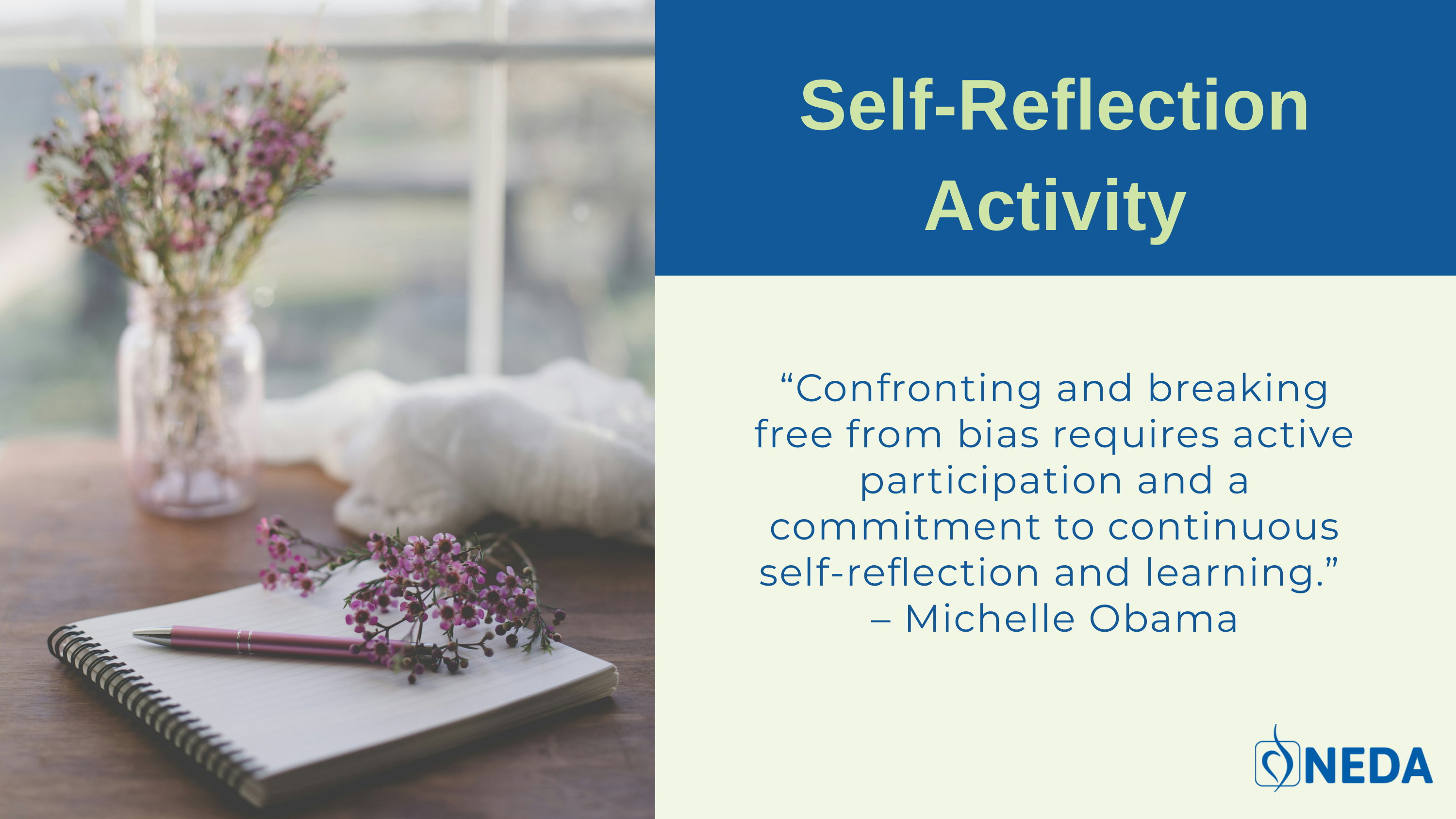

Self-Reflection
Activity
“Confronting and breaking free from bias requires active participation and a commitment to continuous self-reflection and learning.”
– Michelle Obama